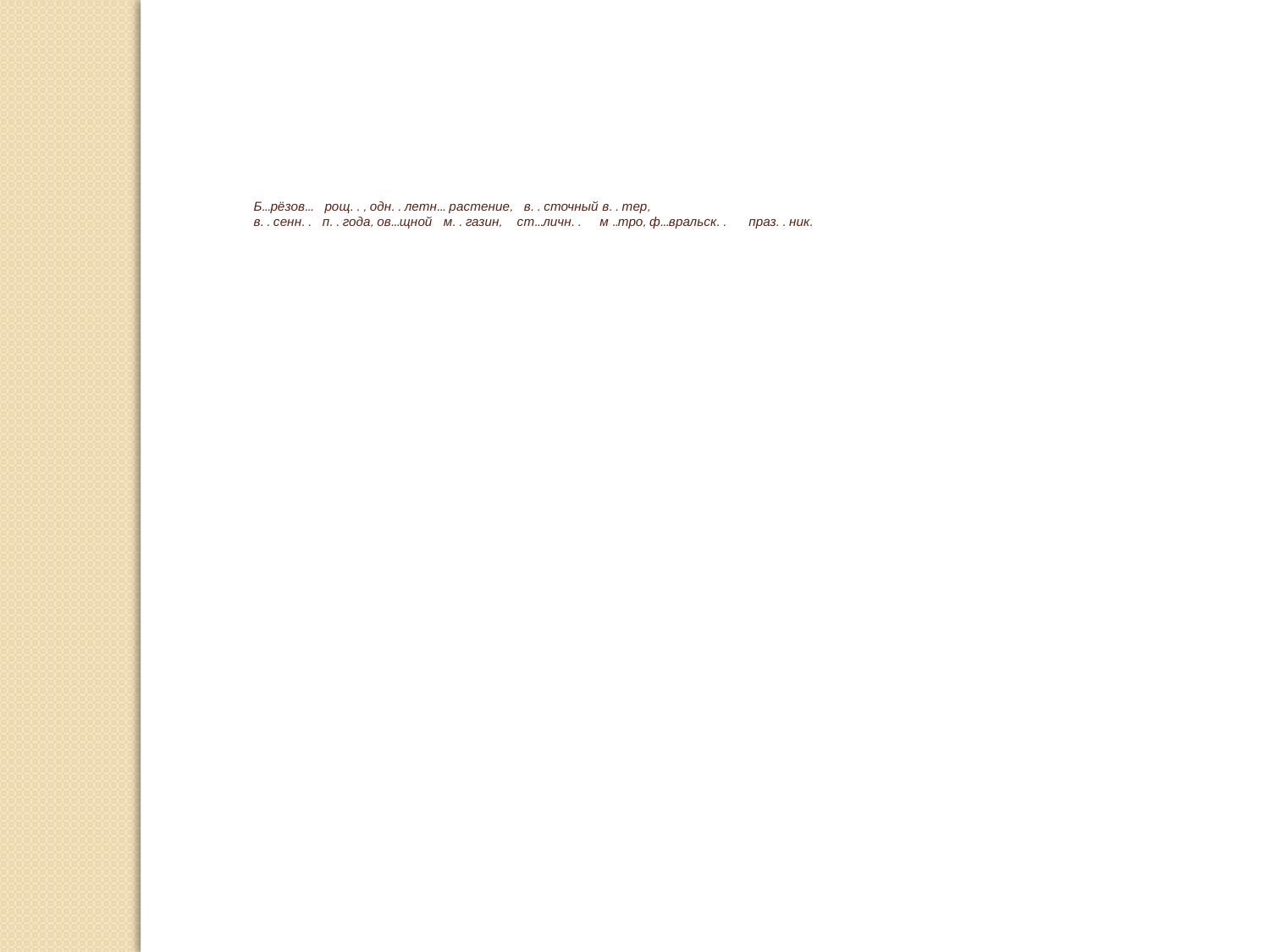

Б…рёзов…   рощ. . , одн. . летн… растение,   в. . сточный в. . тер,
в. . сенн. .   п. . года, ов…щной   м. . газин,    ст…личн. .     м ..тро, ф…вральск. .      праз. . ник.